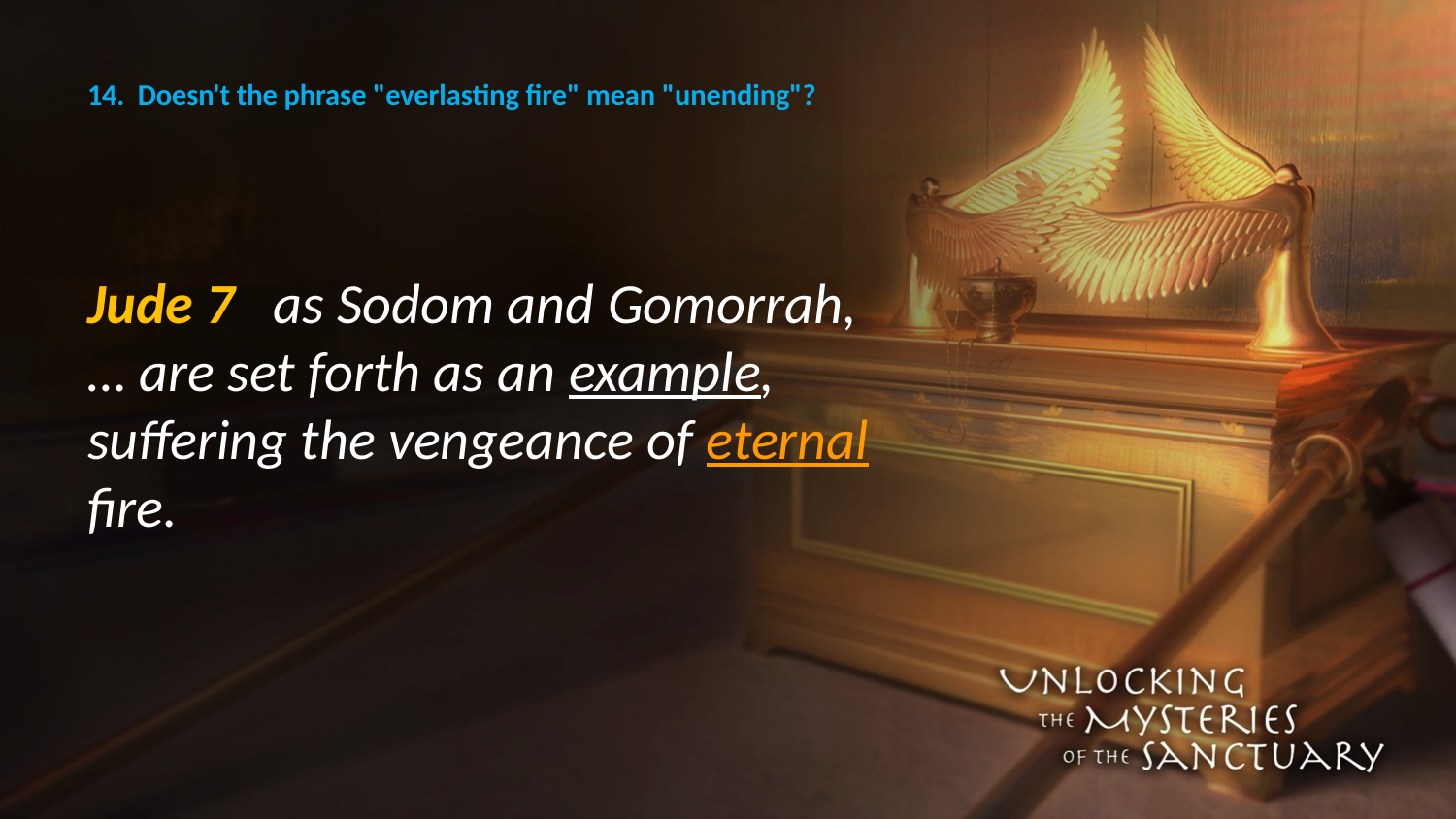

# 14.  Doesn't the phrase "everlasting fire" mean "unending"?

Jude 7   as Sodom and Gomorrah, … are set forth as an example, suffering the vengeance of eternal fire.